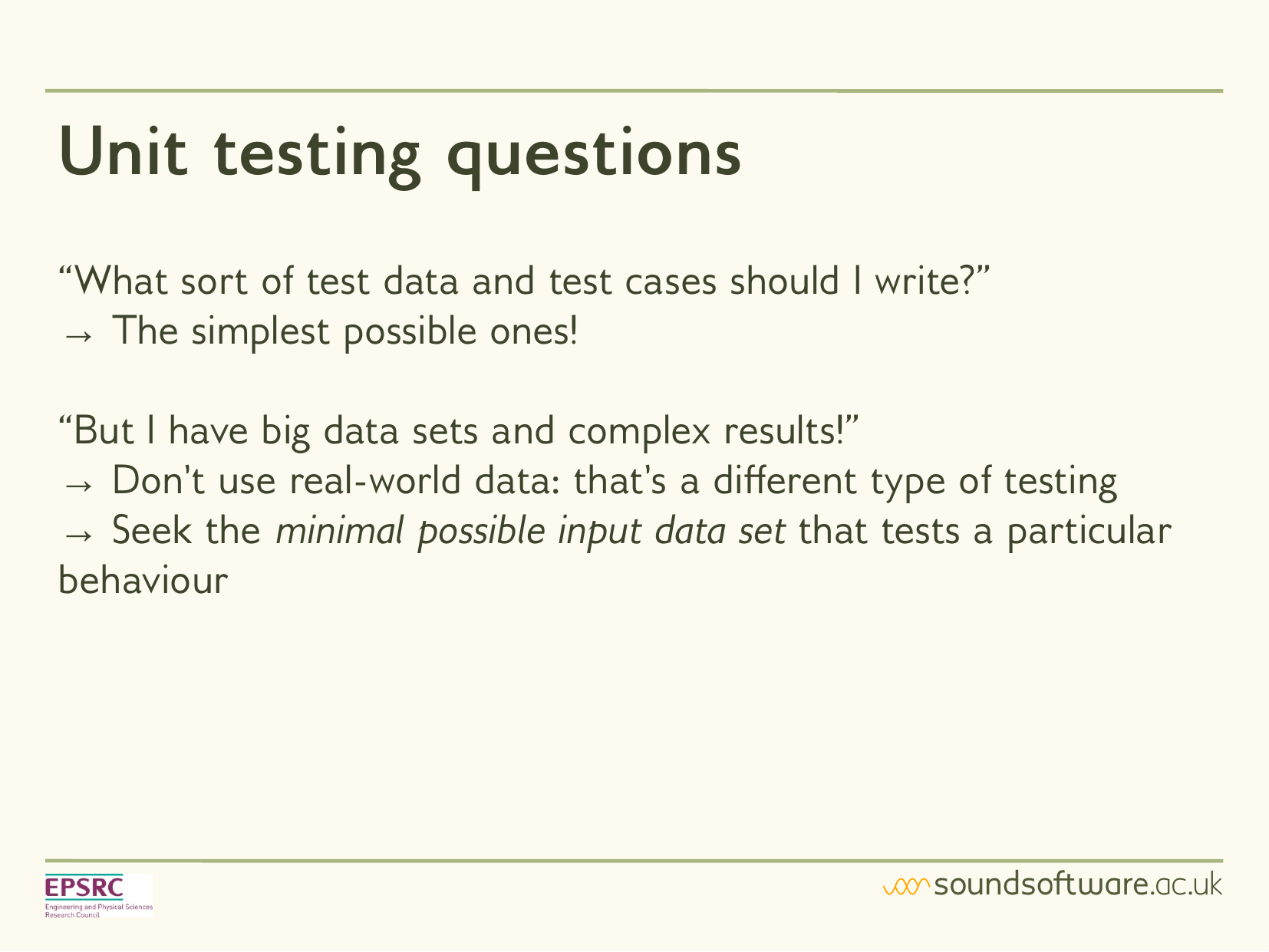

Unit testing questions
“What sort of test data and test cases should I write?”
→ The simplest possible ones!

“But I have big data sets and complex results!”
→ Don't use real-world data: that's a different type of testing
→ Seek the minimal possible input data set that tests a particular behaviour